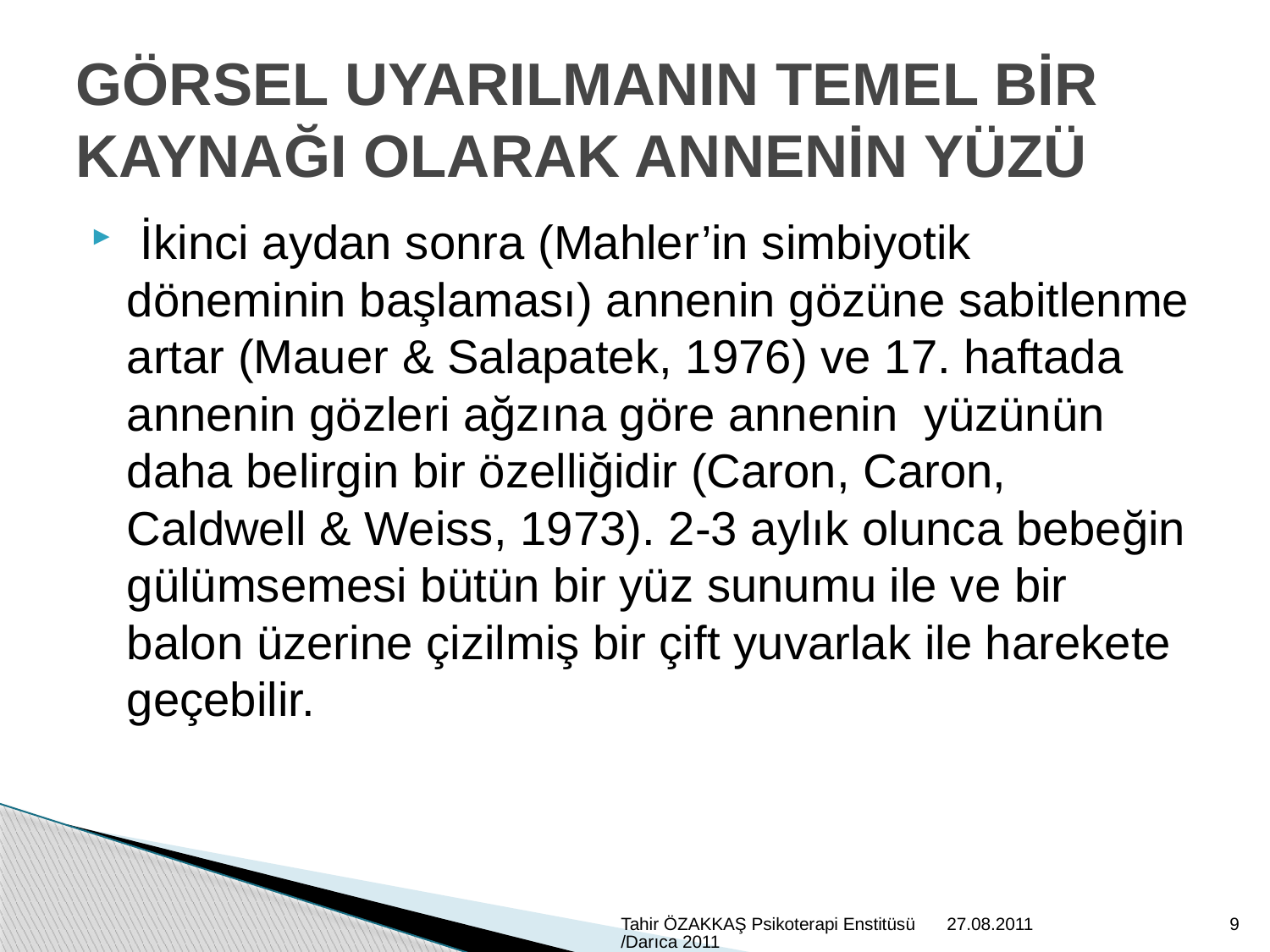

# GÖRSEL UYARILMANIN TEMEL BİR KAYNAĞI OLARAK ANNENİN YÜZÜ
 İkinci aydan sonra (Mahler’in simbiyotik döneminin başlaması) annenin gözüne sabitlenme artar (Mauer & Salapatek, 1976) ve 17. haftada annenin gözleri ağzına göre annenin  yüzünün daha belirgin bir özelliğidir (Caron, Caron, Caldwell & Weiss, 1973). 2-3 aylık olunca bebeğin gülümsemesi bütün bir yüz sunumu ile ve bir balon üzerine çizilmiş bir çift yuvarlak ile harekete geçebilir.
Tahir ÖZAKKAŞ Psikoterapi Enstitüsü /Darıca 2011
27.08.2011
9